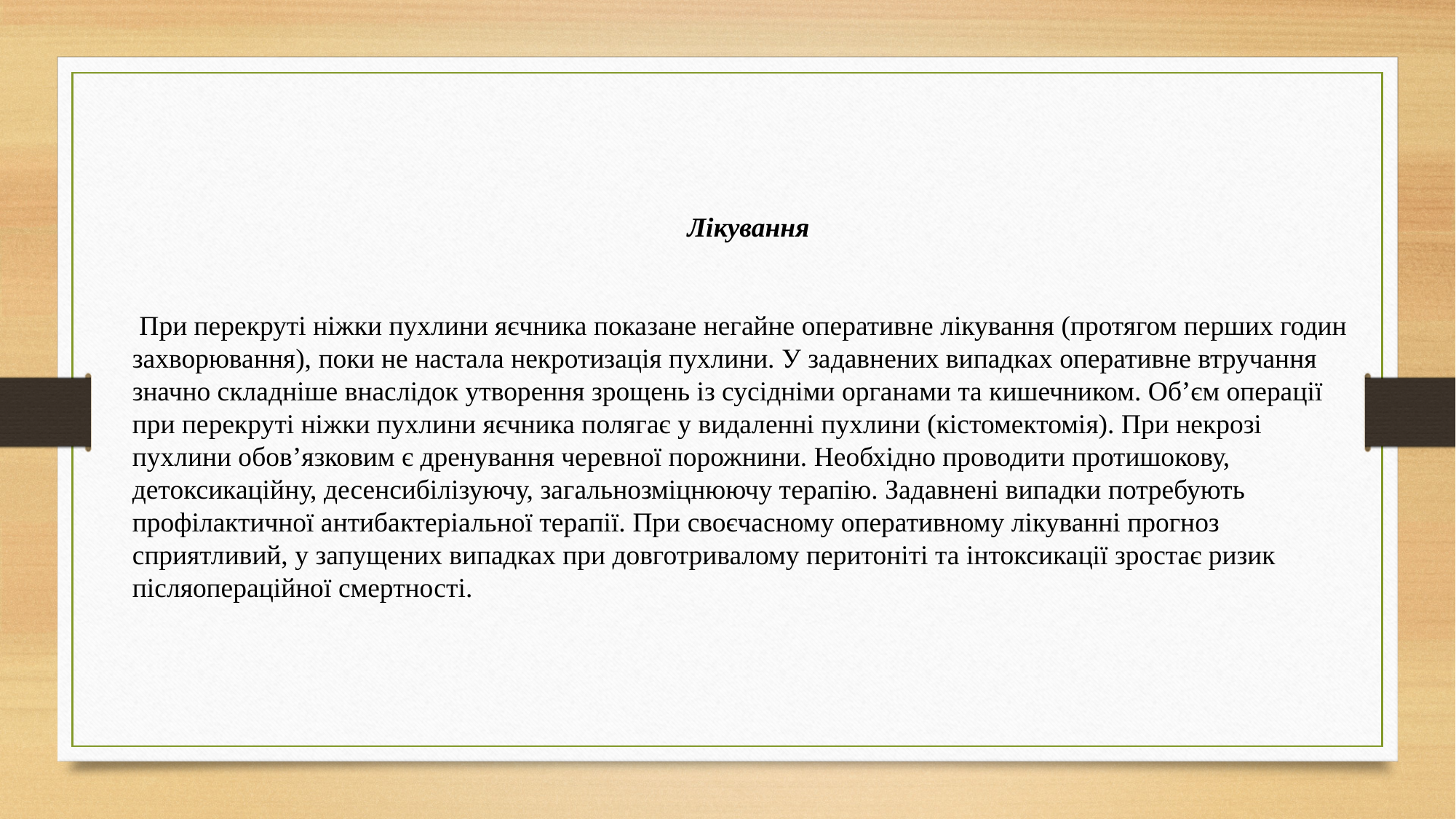

Лікування

 При перекруті ніжки пухлини яєчника показане негайне оперативне лікування (протягом перших годин захворювання), поки не настала некротизація пухлини. У задавнених випадках оперативне втручання значно складніше внаслідок утворення зрощень із сусідніми органами та кишечником. Об’єм операції при перекруті ніжки пухлини яєчника полягає у видаленні пухлини (кістомектомія). При некрозі пухлини обов’язковим є дренування черевної порожнини. Необхідно проводити протишокову, детоксикаційну, десенсибілізуючу, загальнозміцнюючу терапію. Задавнені випадки потребують профілактичної антибактеріальної терапії. При своєчасному оперативному лікуванні прогноз сприятливий, у запущених випадках при довготривалому перитоніті та інтоксикації зростає ризик післяопераційної смертності.